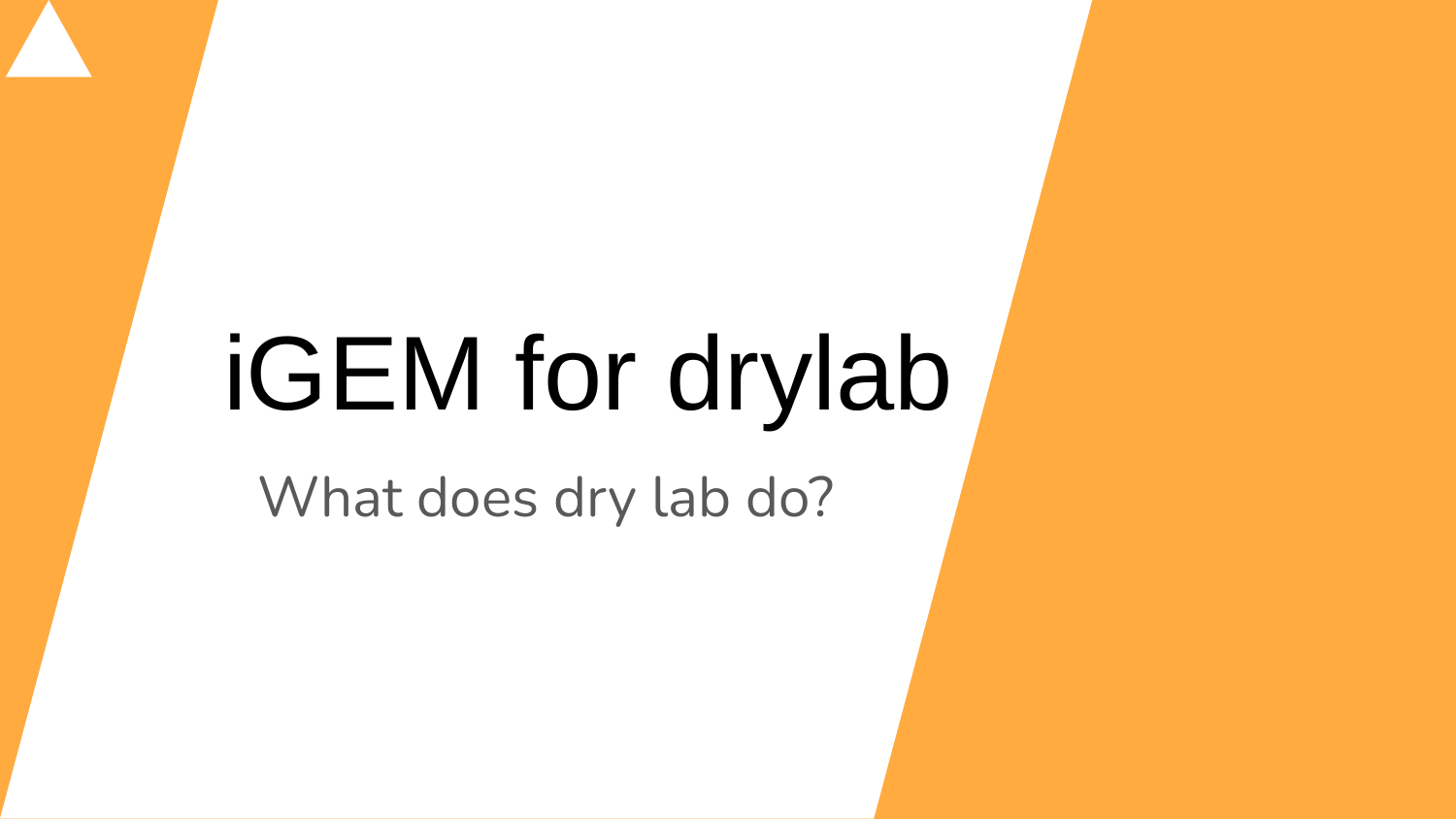

# iGEM for drylab
What does dry lab do?